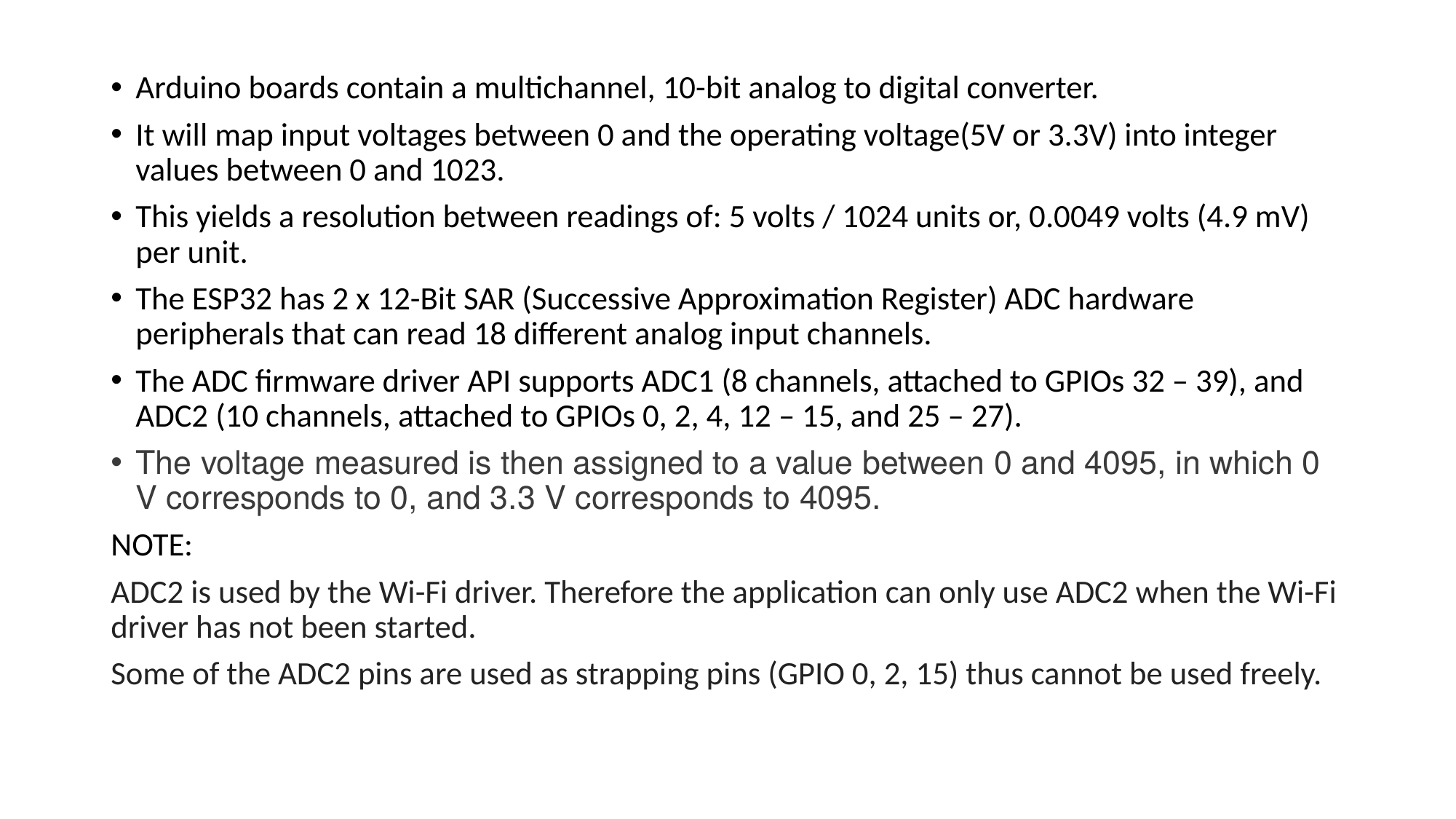

Arduino boards contain a multichannel, 10-bit analog to digital converter.
It will map input voltages between 0 and the operating voltage(5V or 3.3V) into integer values between 0 and 1023.
This yields a resolution between readings of: 5 volts / 1024 units or, 0.0049 volts (4.9 mV) per unit.
The ESP32 has 2 x 12-Bit SAR (Successive Approximation Register) ADC hardware peripherals that can read 18 different analog input channels.
The ADC firmware driver API supports ADC1 (8 channels, attached to GPIOs 32 – 39), and ADC2 (10 channels, attached to GPIOs 0, 2, 4, 12 – 15, and 25 – 27).
The voltage measured is then assigned to a value between 0 and 4095, in which 0 V corresponds to 0, and 3.3 V corresponds to 4095.
NOTE:
ADC2 is used by the Wi-Fi driver. Therefore the application can only use ADC2 when the Wi-Fi driver has not been started.
Some of the ADC2 pins are used as strapping pins (GPIO 0, 2, 15) thus cannot be used freely.